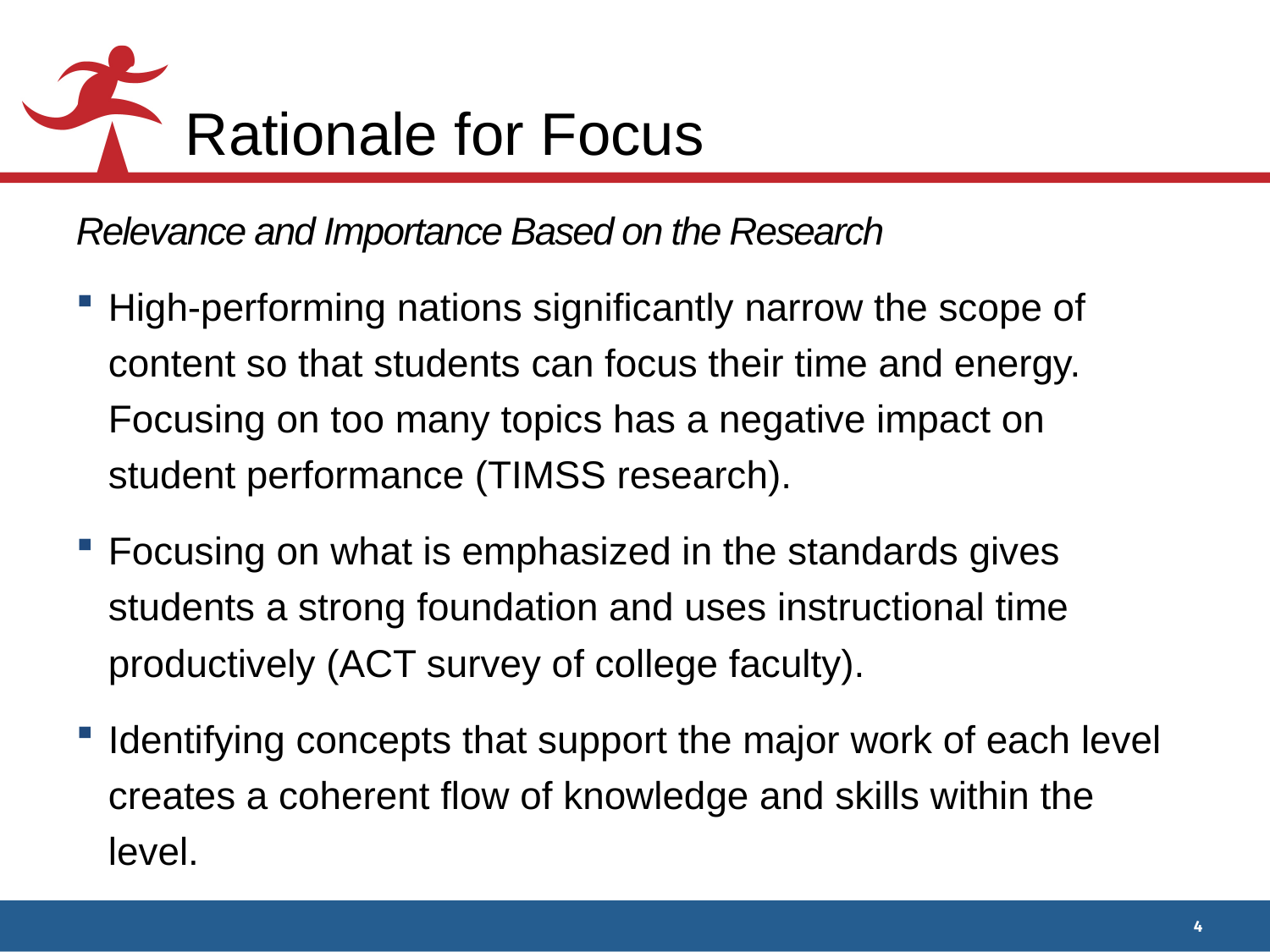

# Rationale for Focus
Relevance and Importance Based on the Research
High-performing nations significantly narrow the scope of content so that students can focus their time and energy. Focusing on too many topics has a negative impact on student performance (TIMSS research).
Focusing on what is emphasized in the standards gives students a strong foundation and uses instructional time productively (ACT survey of college faculty).
Identifying concepts that support the major work of each level creates a coherent flow of knowledge and skills within the level.